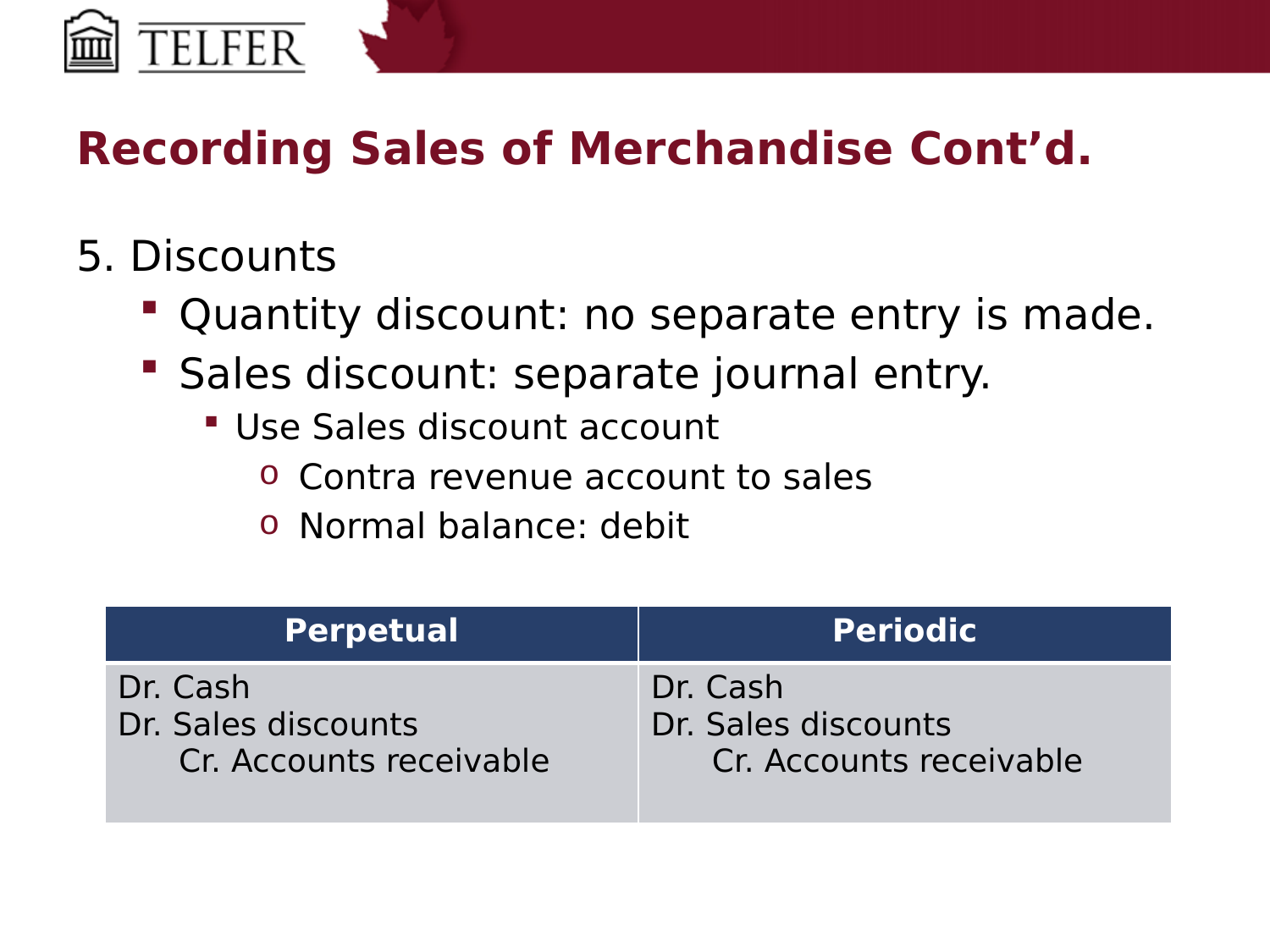

# Recording Sales of Merchandise Cont’d.
5. Discounts
Quantity discount: no separate entry is made.
Sales discount: separate journal entry.
Use Sales discount account
Contra revenue account to sales
Normal balance: debit
| Perpetual | Periodic |
| --- | --- |
| Dr. Cash Dr. Sales discounts Cr. Accounts receivable | Dr. Cash Dr. Sales discounts Cr. Accounts receivable |